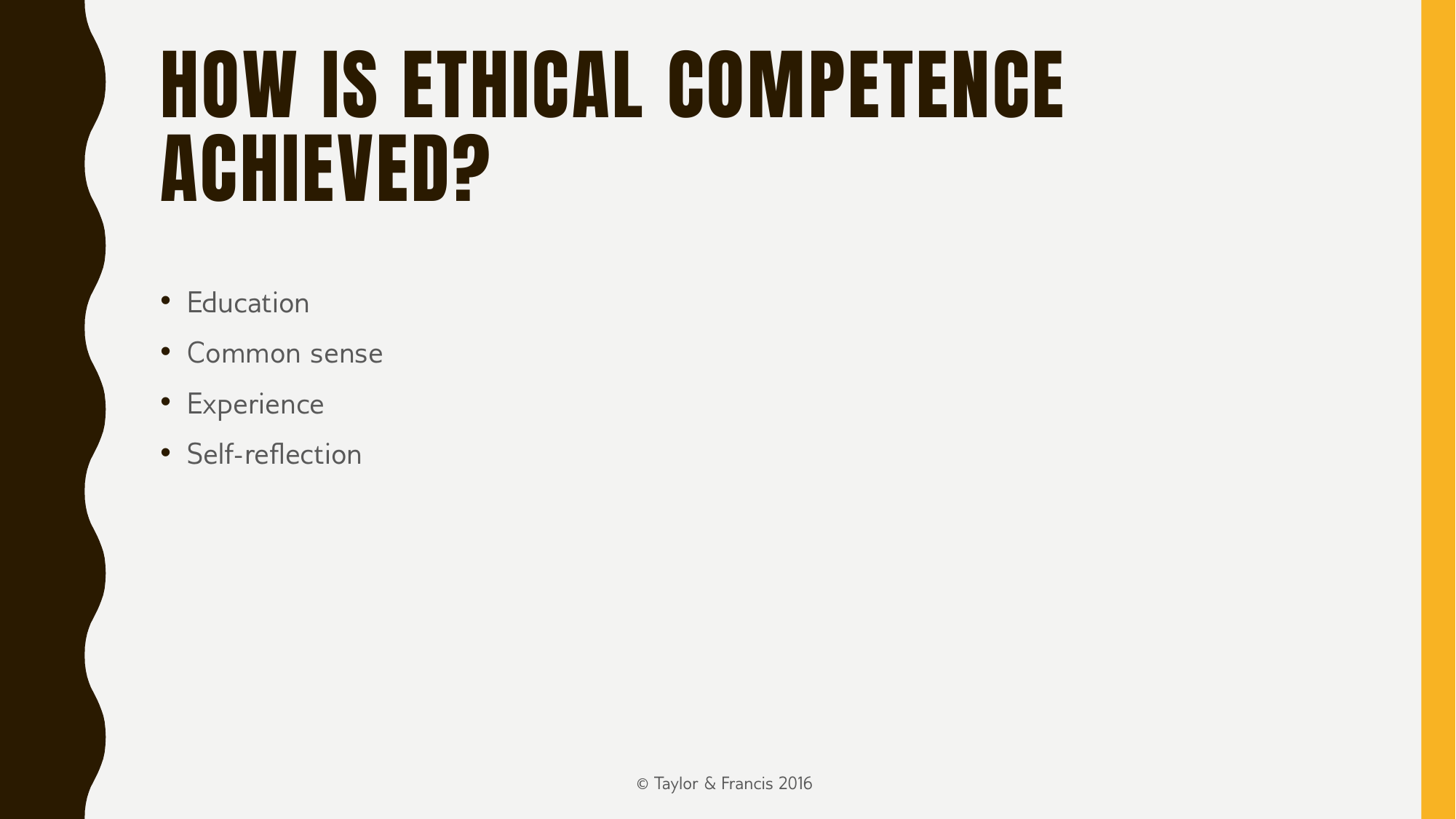

# How is ethical competence achieved?
Education
Common sense
Experience
Self-reflection
© Taylor & Francis 2016